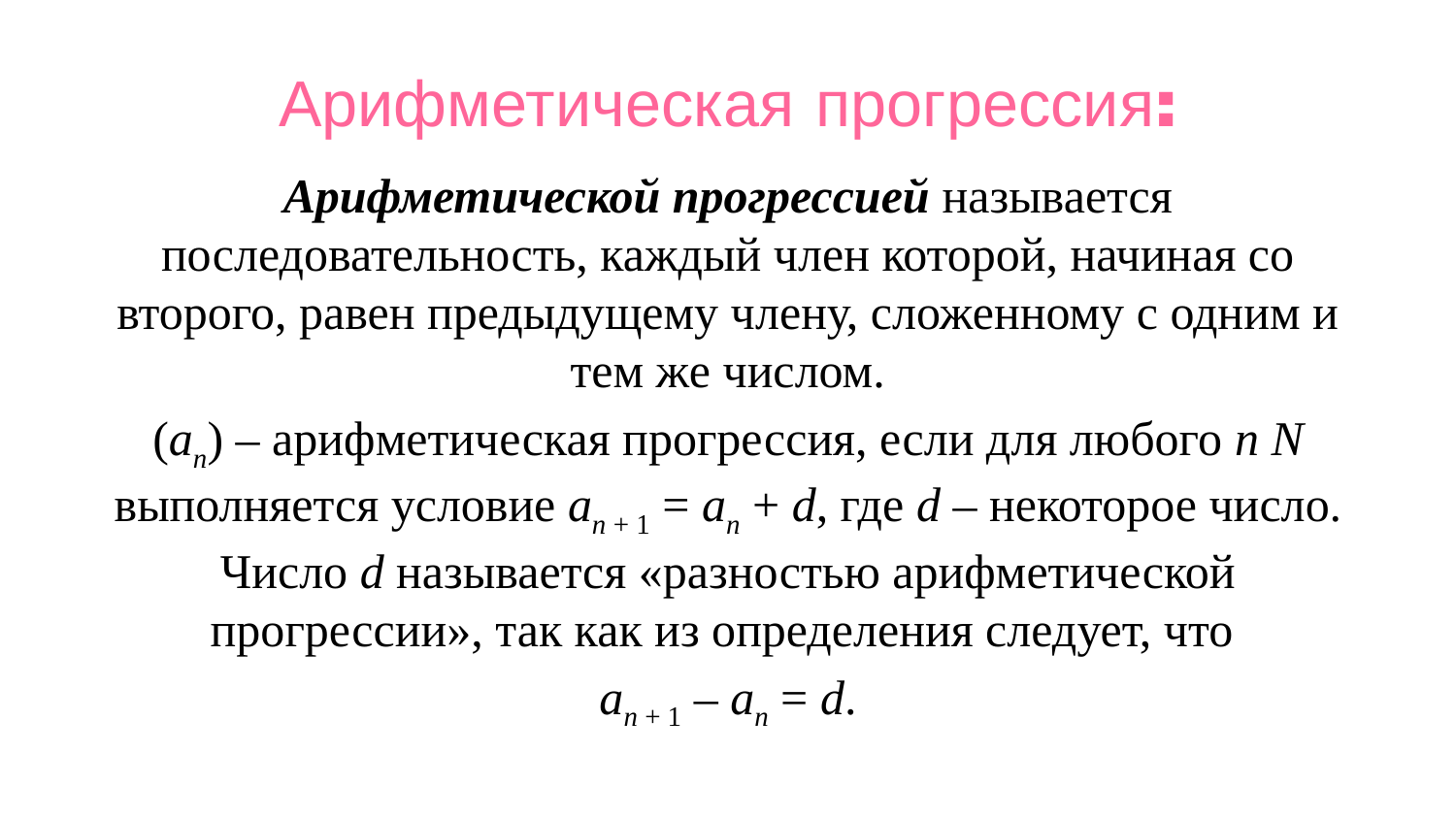

# Арифметическая прогрессия:
Арифметической прогрессией называется последовательность, каждый член которой, начиная со второго, равен предыдущему члену, сложенному с одним и тем же числом.
(ап) – арифметическая прогрессия, если для любого п N выполняется условие ап + 1 = ап + d, где d – некоторое число. Число d называется «разностью арифметической прогрессии», так как из определения следует, что
ап + 1 – ап = d.